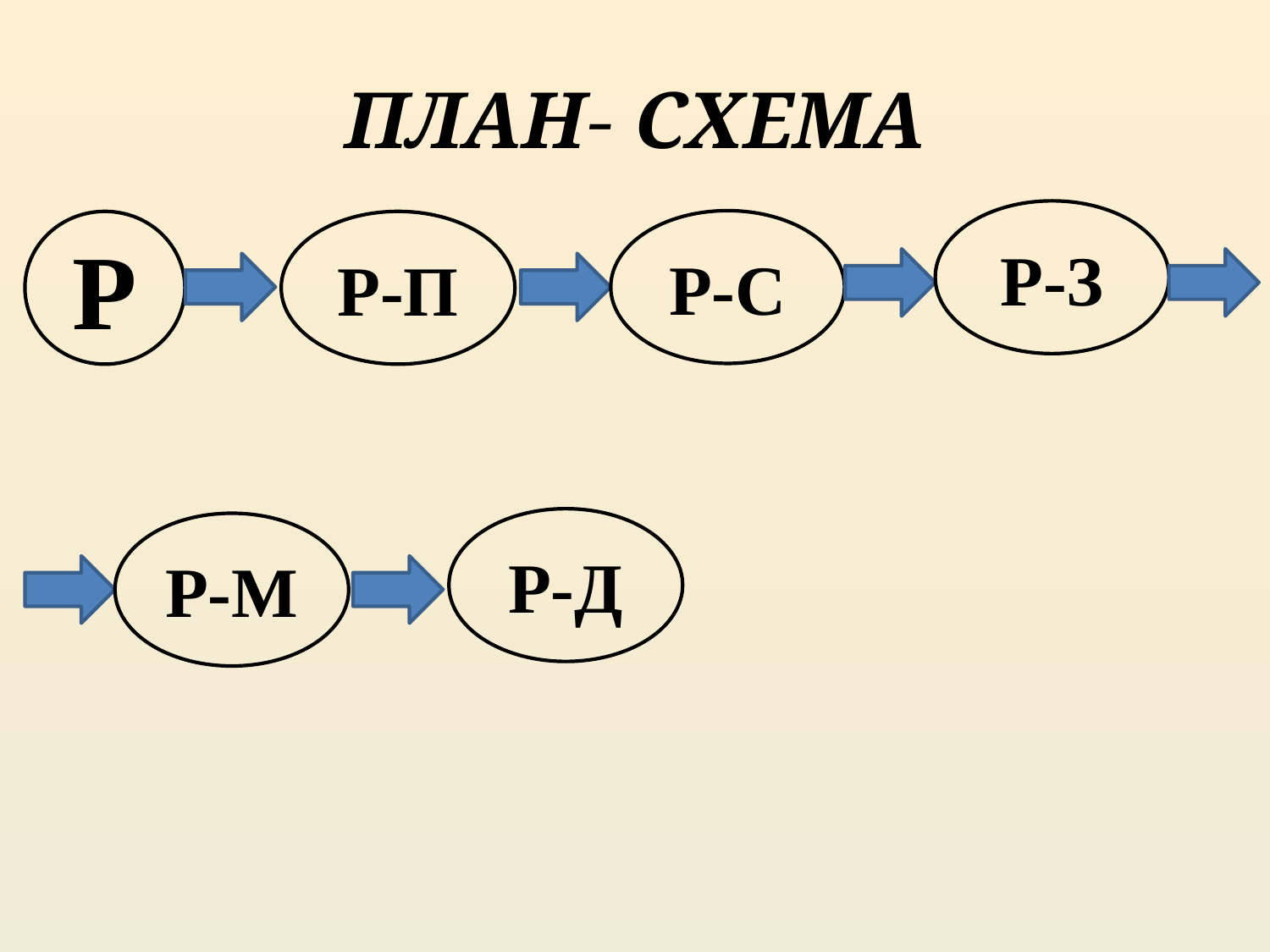

# ПЛАН- СХЕМА
Р-З
Р-С
Р
Р-П

Р-Д
Р-М